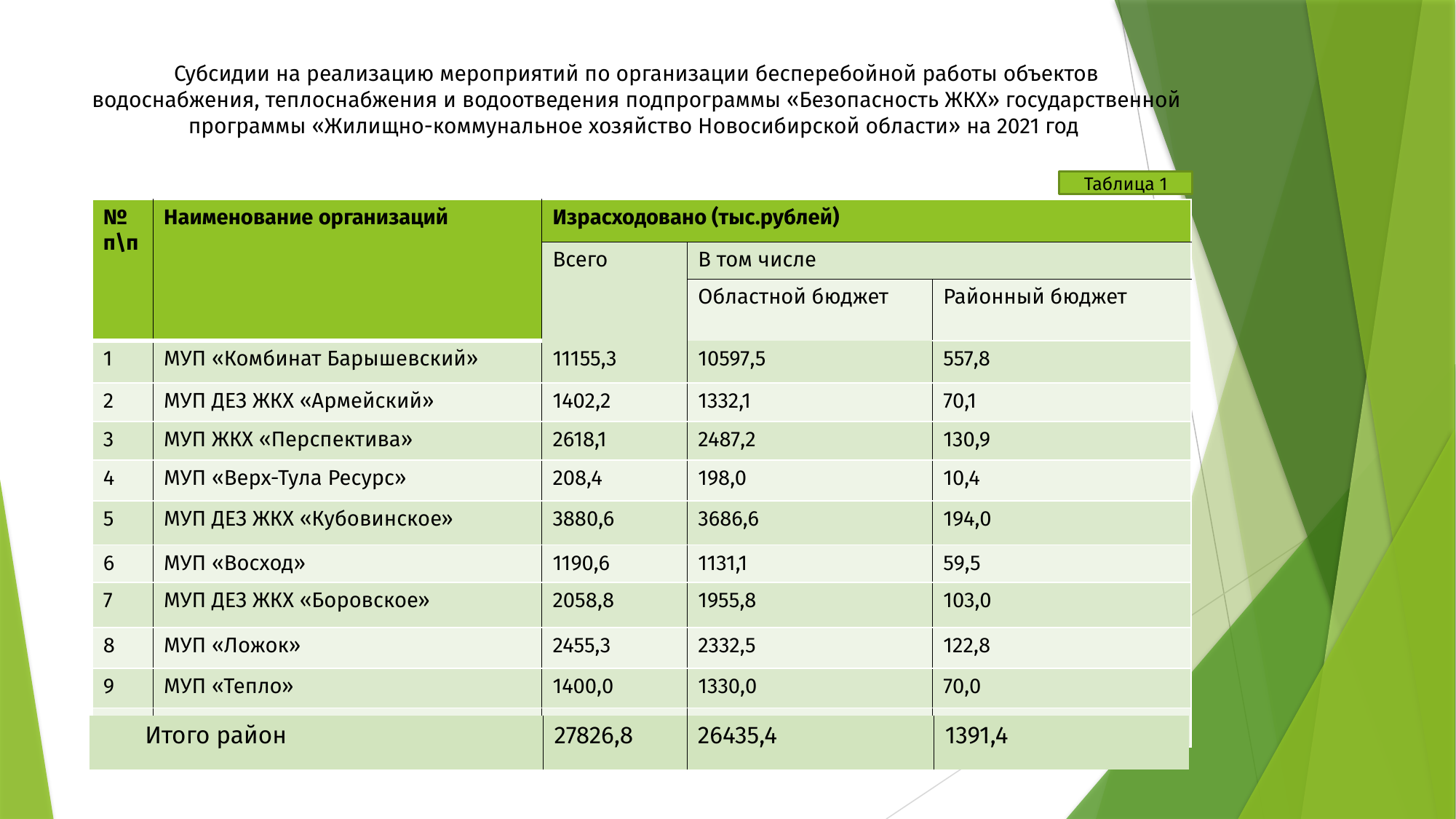

# Субсидии на реализацию мероприятий по организации бесперебойной работы объектов водоснабжения, теплоснабжения и водоотведения подпрограммы «Безопасность ЖКХ» государственной программы «Жилищно-коммунальное хозяйство Новосибирской области» на 2021 год
Таблица 1
| № п\п | Наименование организаций | Израсходовано (тыс.рублей) |  |  |
| --- | --- | --- | --- | --- |
|  |  | Всего | В том числе |  |
|  |  |  | Областной бюджет | Районный бюджет |
| 1 | МУП «Комбинат Барышевский» | 11155,3 | 10597,5 | 557,8 |
| 2 | МУП ДЕЗ ЖКХ «Армейский» | 1402,2 | 1332,1 | 70,1 |
| 3 | МУП ЖКХ «Перспектива» | 2618,1 | 2487,2 | 130,9 |
| 4 | МУП «Верх-Тула Ресурс» | 208,4 | 198,0 | 10,4 |
| 5 | МУП ДЕЗ ЖКХ «Кубовинское» | 3880,6 | 3686,6 | 194,0 |
| 6 | МУП «Восход» | 1190,6 | 1131,1 | 59,5 |
| 7 | МУП ДЕЗ ЖКХ «Боровское» | 2058,8 | 1955,8 | 103,0 |
| 8 | МУП «Ложок» | 2455,3 | 2332,5 | 122,8 |
| 9 | МУП «Тепло» | 1400,0 | 1330,0 | 70,0 |
| 10 | МУП ЖКХ «Ярковское» | 1457,5 | 1384,6 | 72,9 |
| Итого район | 27826,8 | 26435,4 | 1391,4 |
| --- | --- | --- | --- |